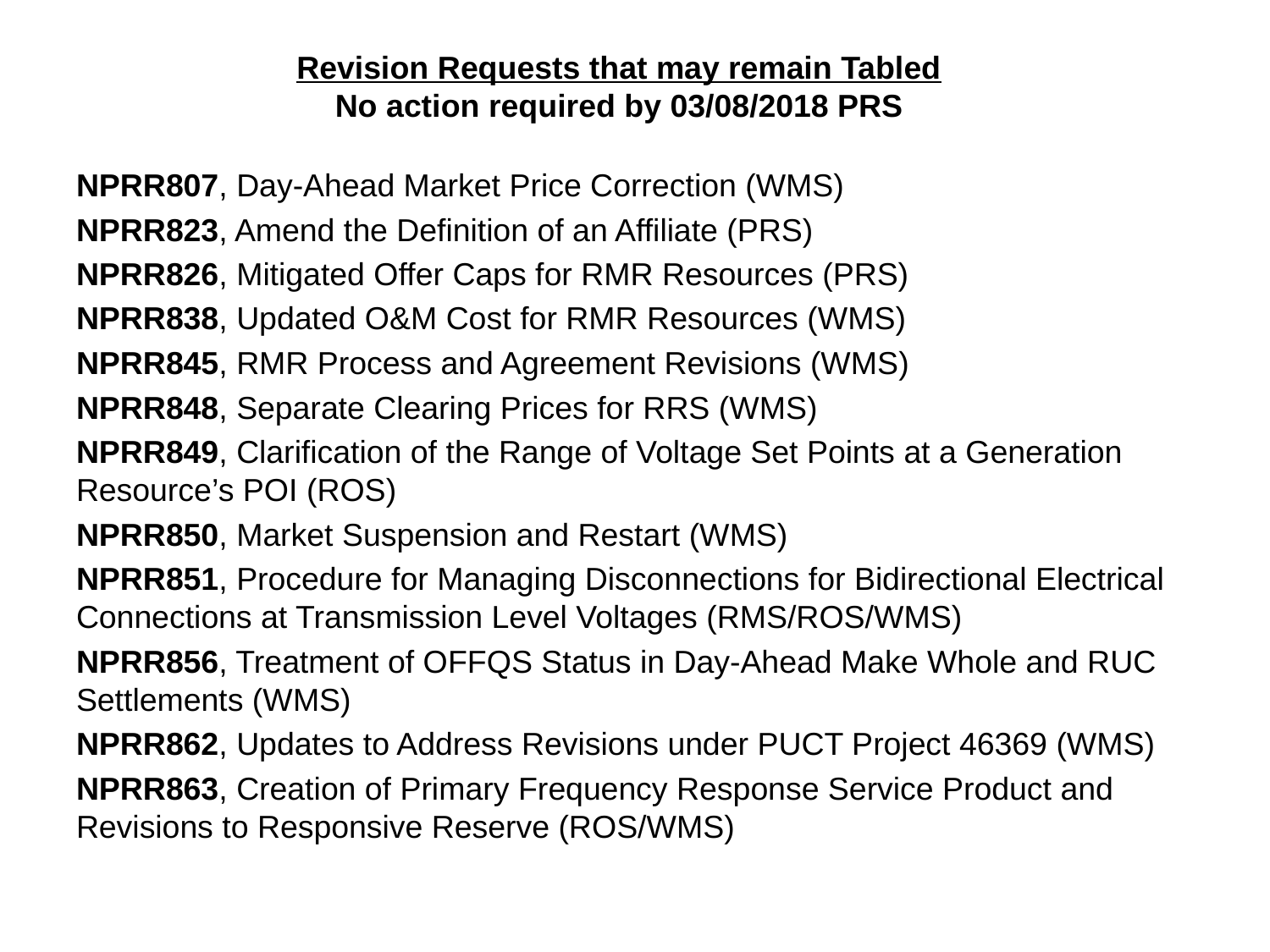

# Revision Requests that may remain Tabled No action required by 03/08/2018 PRS

NPRR807, Day-Ahead Market Price Correction (WMS)
NPRR823, Amend the Definition of an Affiliate (PRS)
NPRR826, Mitigated Offer Caps for RMR Resources (PRS)
NPRR838, Updated O&M Cost for RMR Resources (WMS)
NPRR845, RMR Process and Agreement Revisions (WMS)
NPRR848, Separate Clearing Prices for RRS (WMS)
NPRR849, Clarification of the Range of Voltage Set Points at a Generation Resource’s POI (ROS)
NPRR850, Market Suspension and Restart (WMS)
NPRR851, Procedure for Managing Disconnections for Bidirectional Electrical Connections at Transmission Level Voltages (RMS/ROS/WMS)
NPRR856, Treatment of OFFQS Status in Day-Ahead Make Whole and RUC Settlements (WMS)
NPRR862, Updates to Address Revisions under PUCT Project 46369 (WMS)
NPRR863, Creation of Primary Frequency Response Service Product and Revisions to Responsive Reserve (ROS/WMS)